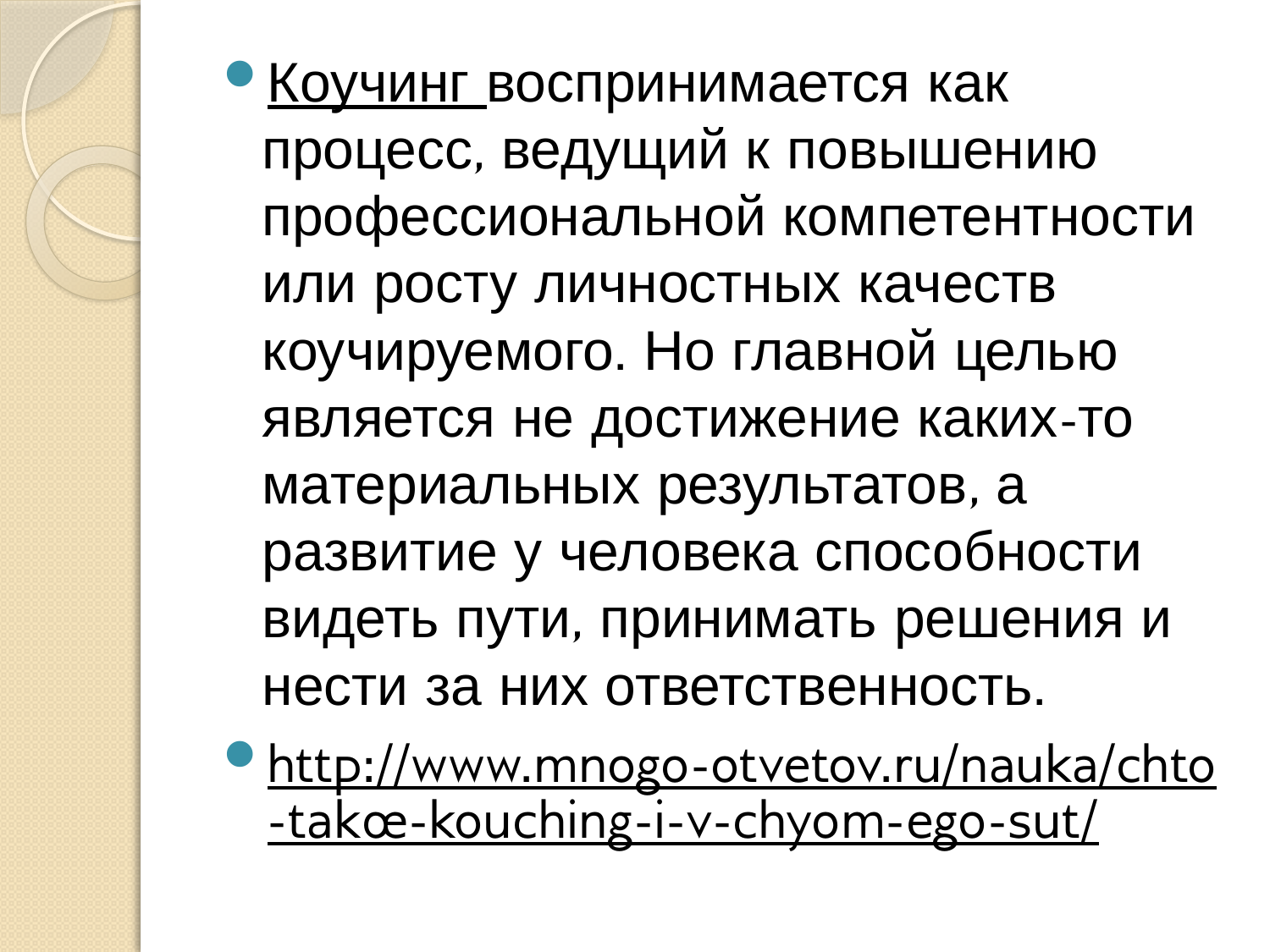

#
Коучинг воспринимается как процесс, ведущий к повышению профессиональной компетентности или росту личностных качеств коучируемого. Но главной целью является не достижение каких-то материальных результатов, а развитие у человека способности видеть пути, принимать решения и нести за них ответственность.
http://www.mnogo-otvetov.ru/nauka/chto-takoe-kouching-i-v-chyom-ego-sut/